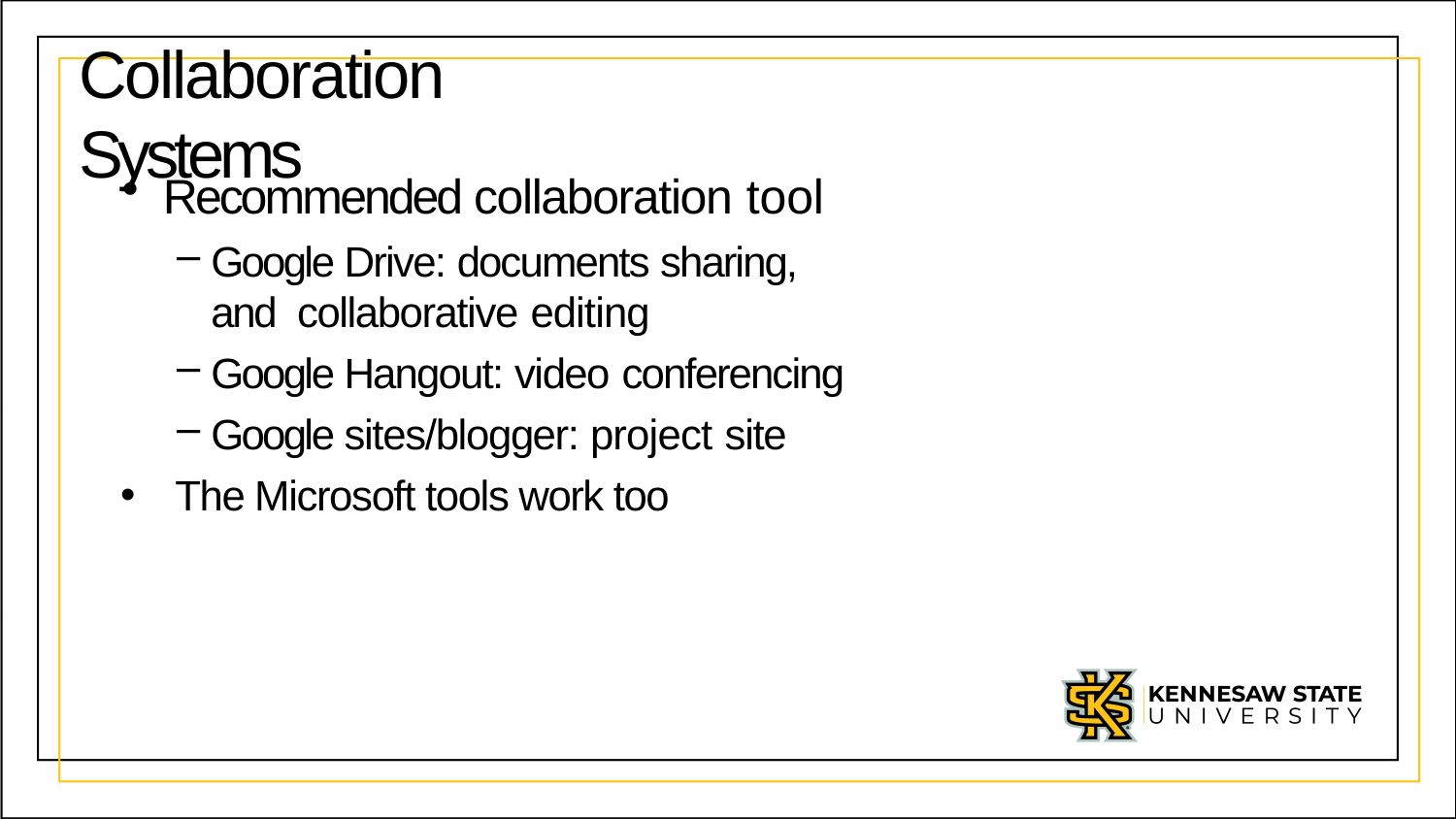

# Collaboration Systems
Recommended collaboration tool
Google Drive: documents sharing, and  collaborative editing
Google Hangout: video conferencing
Google sites/blogger: project site
The Microsoft tools work too